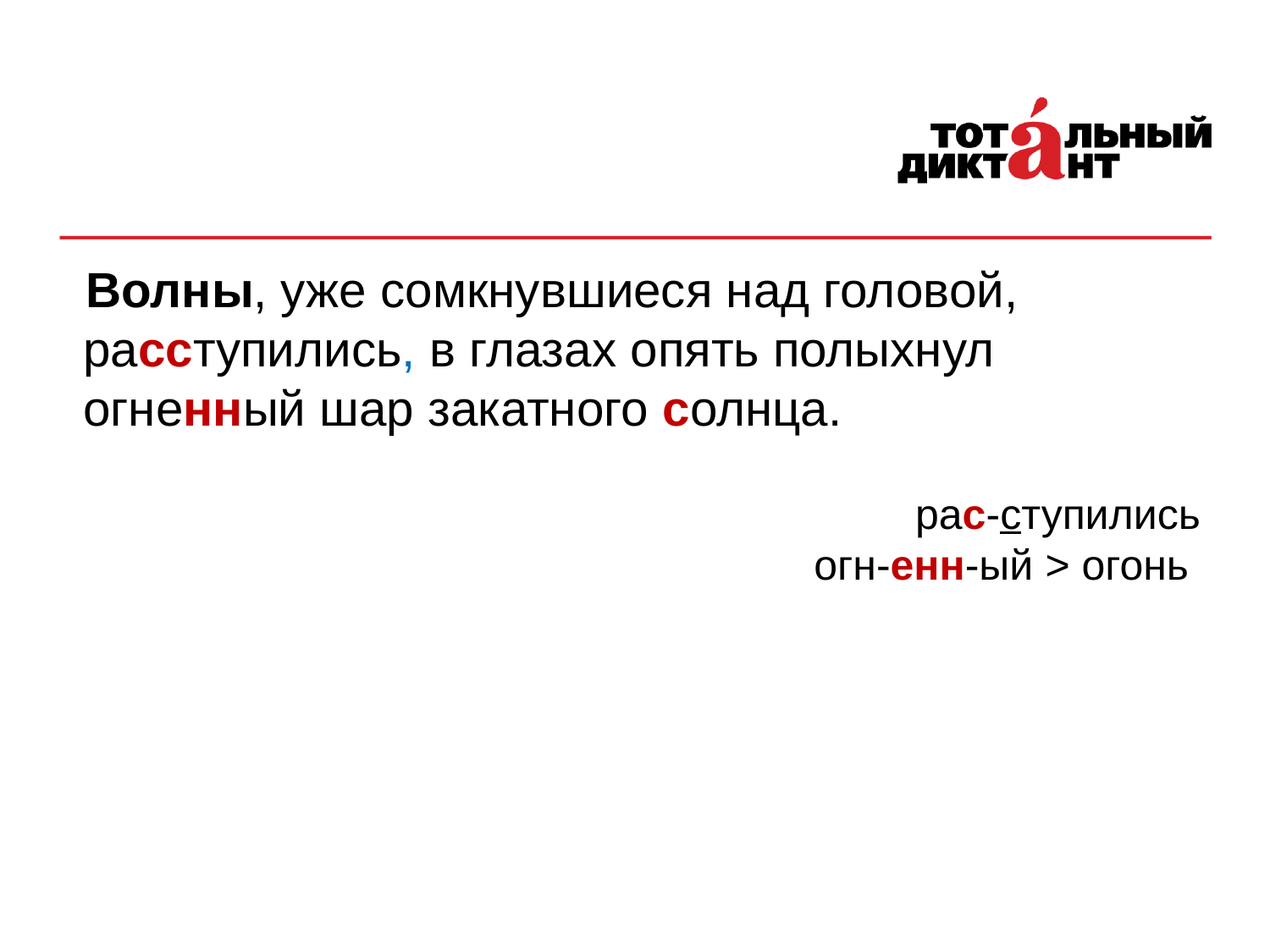

Волны, уже сомкнувшиеся над головой, расступились, в глазах опять полыхнул огненный шар закатного солнца.

рас-ступились
огн-енн-ый > огонь